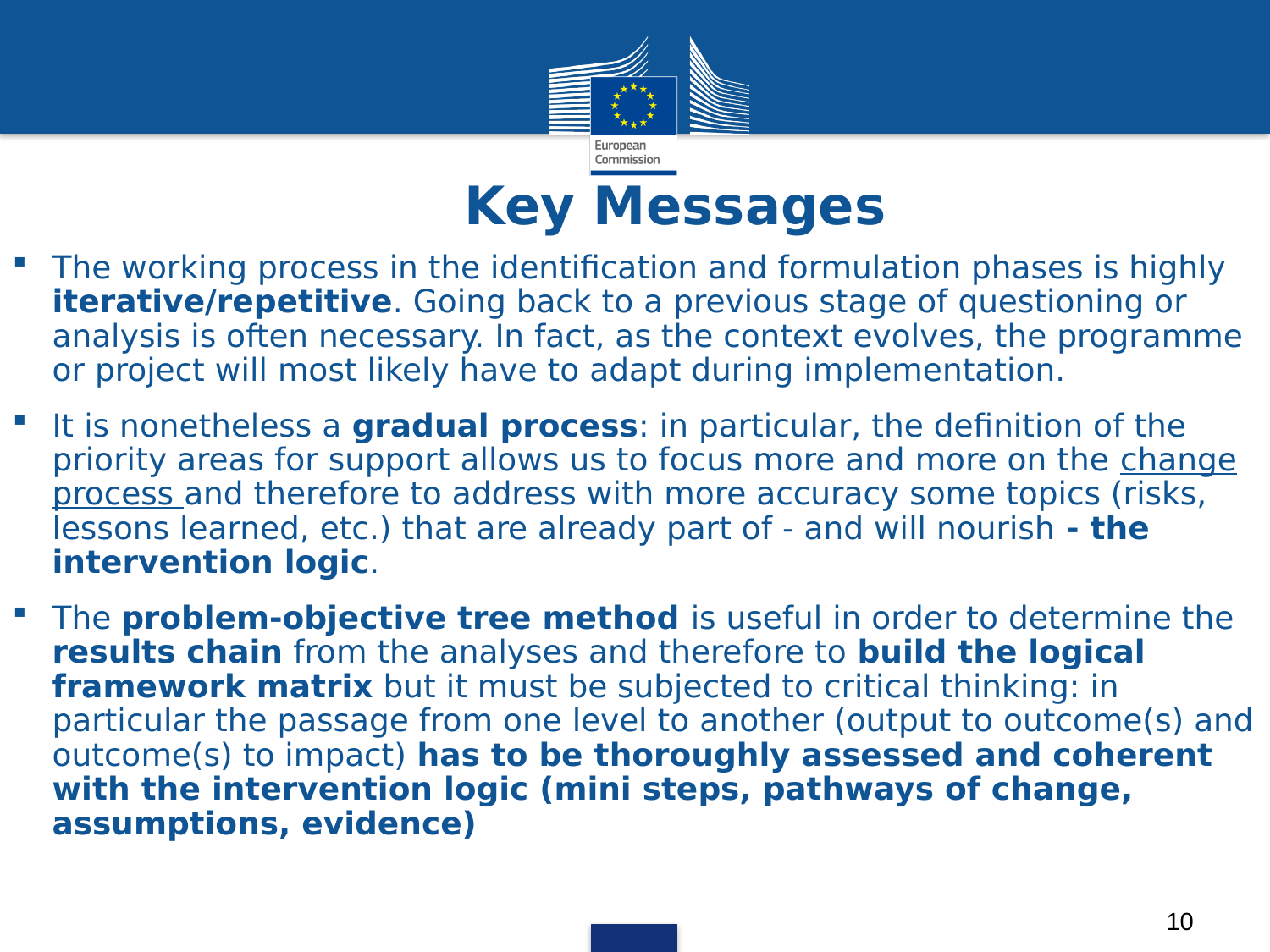

Key Messages

The working process in the identification and formulation phases is highly iterative/repetitive. Going back to a previous stage of questioning or analysis is often necessary. In fact, as the context evolves, the programme or project will most likely have to adapt during implementation.
It is nonetheless a gradual process: in particular, the definition of the priority areas for support allows us to focus more and more on the change process and therefore to address with more accuracy some topics (risks, lessons learned, etc.) that are already part of - and will nourish - the intervention logic.
The problem-objective tree method is useful in order to determine the results chain from the analyses and therefore to build the logical framework matrix but it must be subjected to critical thinking: in particular the passage from one level to another (output to outcome(s) and outcome(s) to impact) has to be thoroughly assessed and coherent with the intervention logic (mini steps, pathways of change, assumptions, evidence)

10